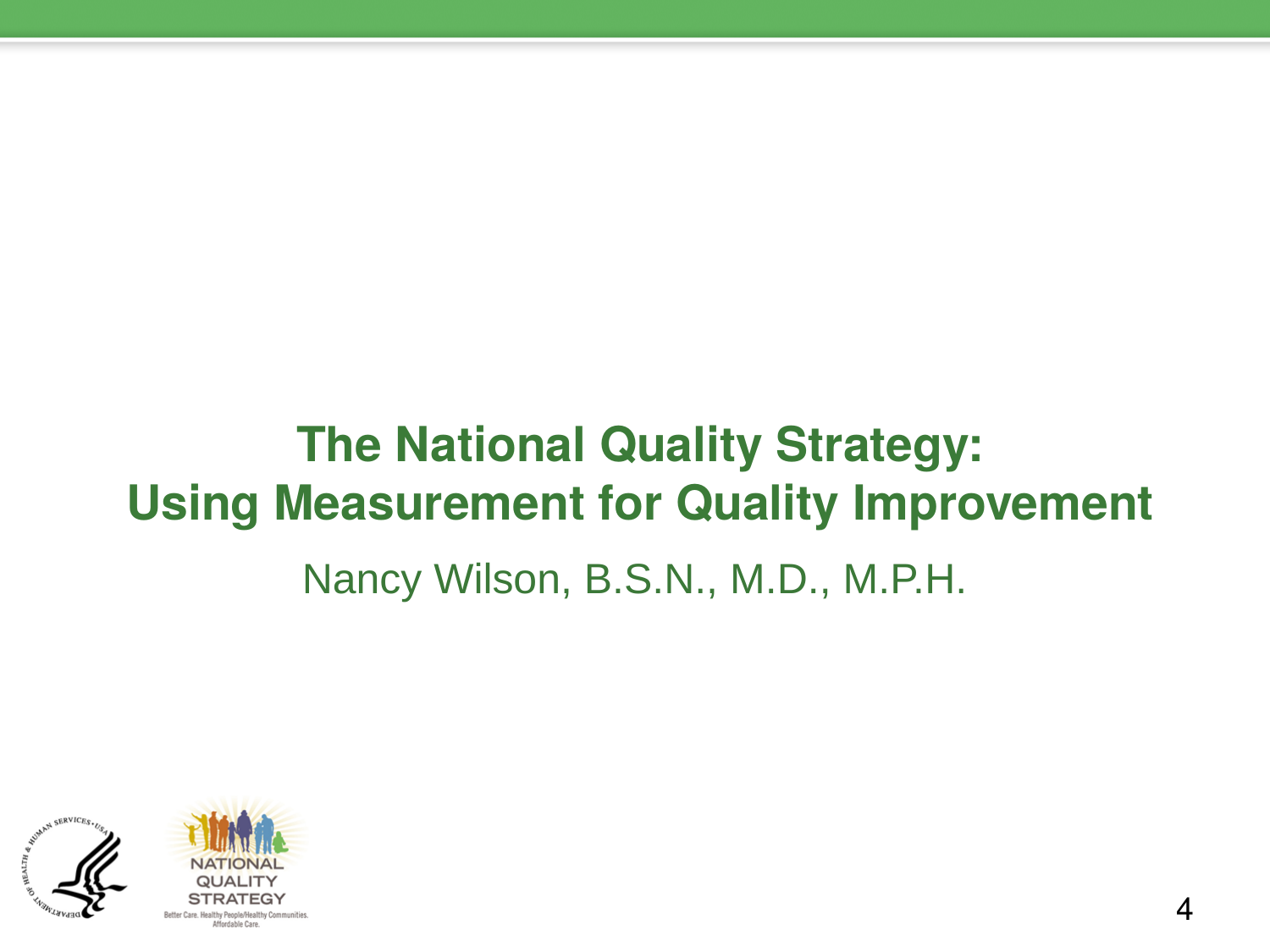

# The National Quality Strategy: Using Measurement for Quality Improvement
Nancy Wilson, B.S.N., M.D., M.P.H.
4